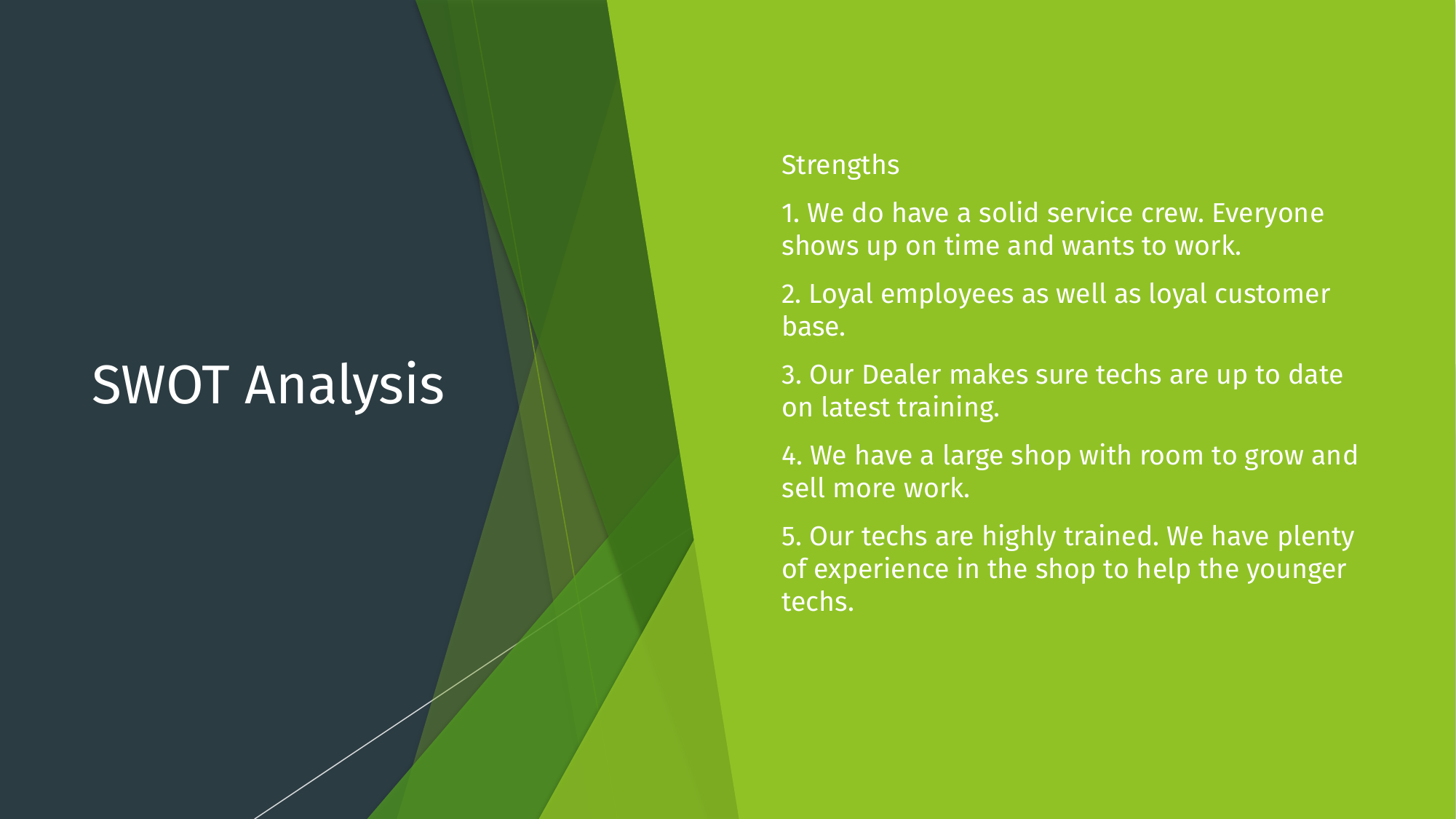

# SWOT Analysis
Strengths
1. We do have a solid service crew. Everyone shows up on time and wants to work.
2. Loyal employees as well as loyal customer base.
3. Our Dealer makes sure techs are up to date on latest training.
4. We have a large shop with room to grow and sell more work.
5. Our techs are highly trained. We have plenty of experience in the shop to help the younger techs.